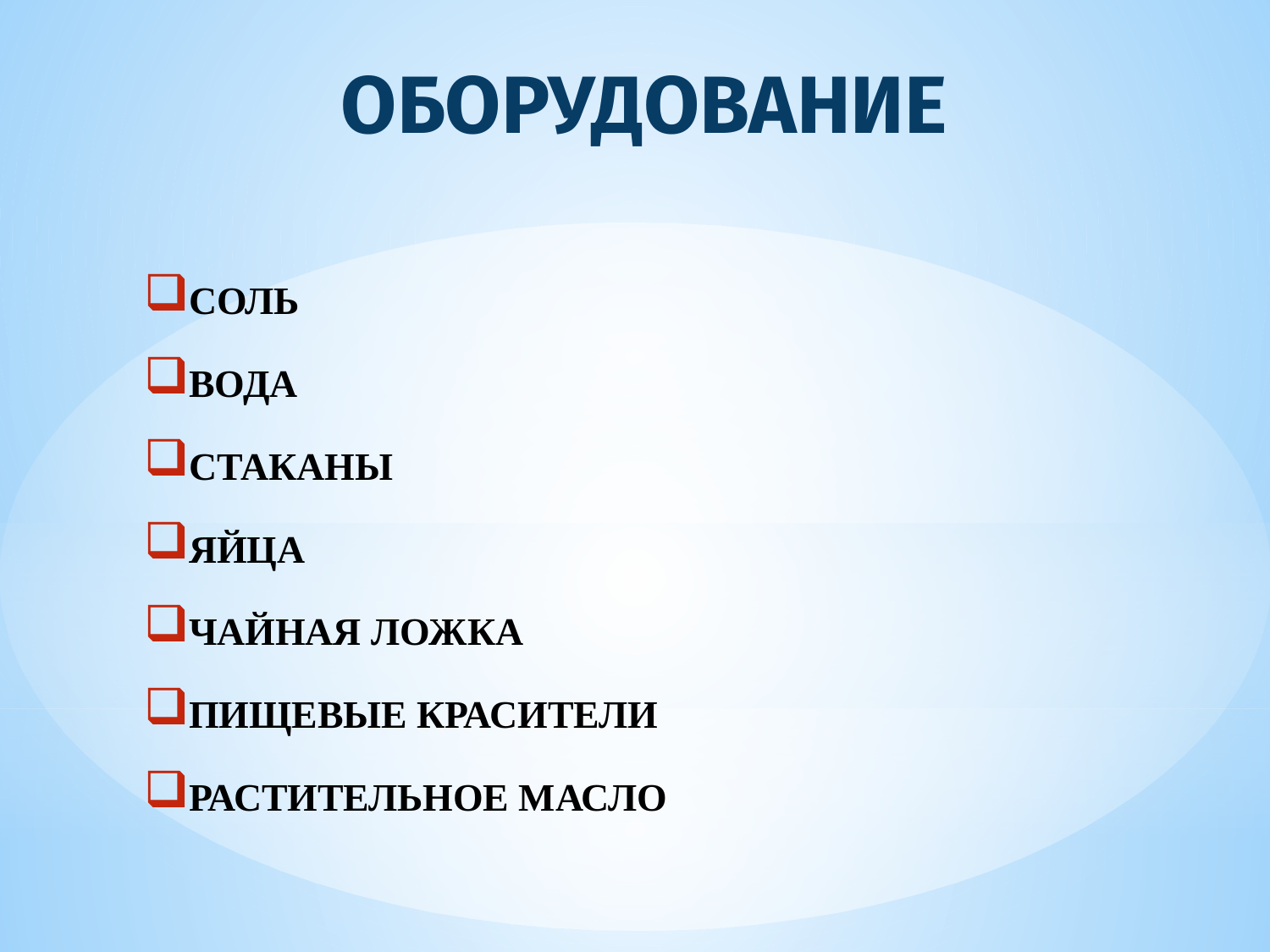

# ОБОРУДОВАНИЕ
СОЛЬ
ВОДА
СТАКАНЫ
ЯЙЦА
ЧАЙНАЯ ЛОЖКА
ПИЩЕВЫЕ КРАСИТЕЛИ
РАСТИТЕЛЬНОЕ МАСЛО